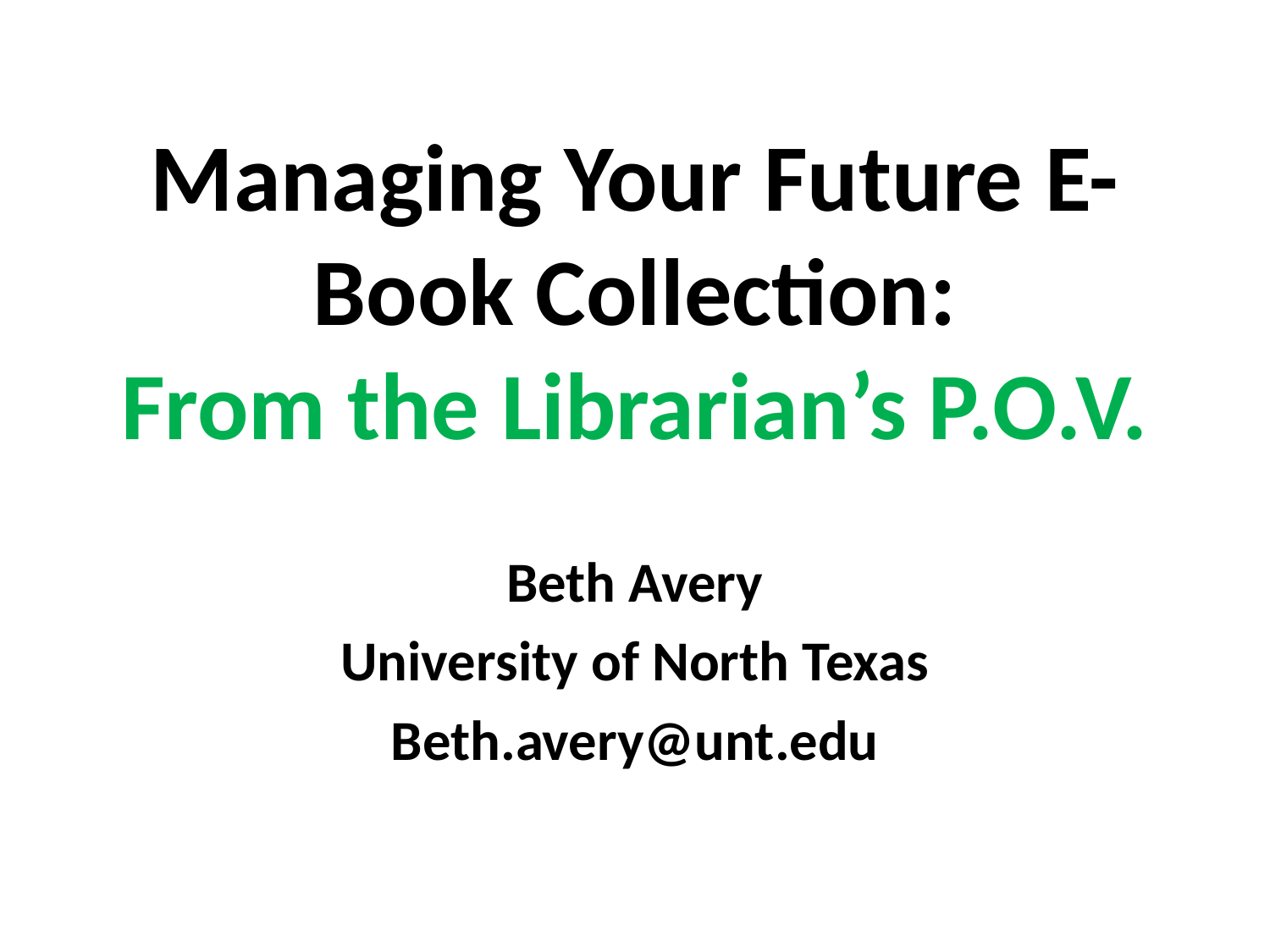

# Managing Your Future E-Book Collection: From the Librarian’s P.O.V.
Beth Avery
University of North Texas
Beth.avery@unt.edu